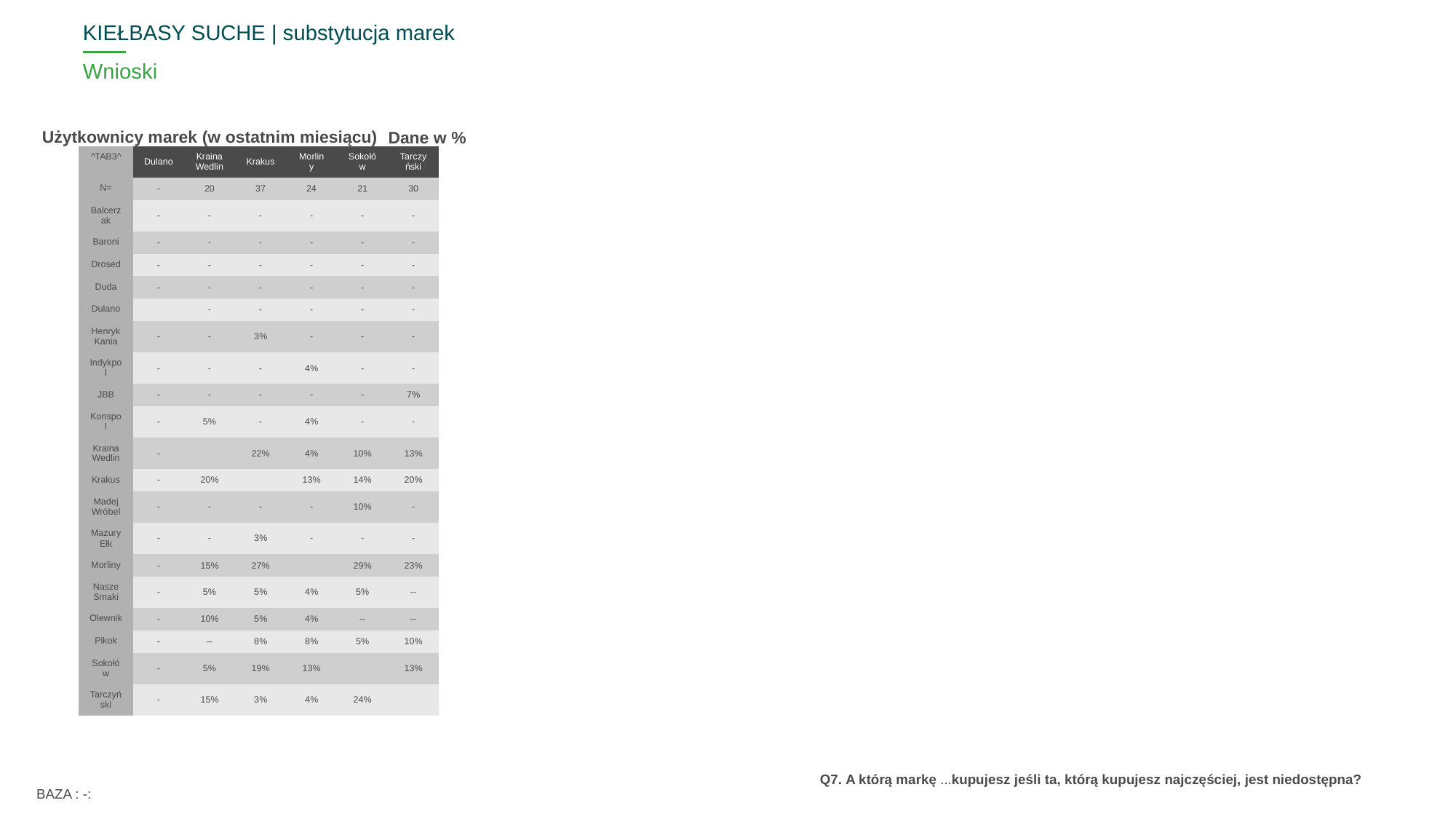

KIEŁBASY SUCHE | substytucja marek
# Wnioski
Użytkownicy marek (w ostatnim miesiącu)
Dane w %
| ^TAB3^ | Dulano | Kraina Wedlin | Krakus | Morliny | Sokołów | Tarczyński |
| --- | --- | --- | --- | --- | --- | --- |
| N= | - | 20 | 37 | 24 | 21 | 30 |
| Balcerzak | - | - | - | - | - | - |
| Baroni | - | - | - | - | - | - |
| Drosed | - | - | - | - | - | - |
| Duda | - | - | - | - | - | - |
| Dulano |  | - | - | - | - | - |
| Henryk Kania | - | - | 3% | - | - | - |
| Indykpol | - | - | - | 4% | - | - |
| JBB | - | - | - | - | - | 7% |
| Konspol | - | 5% | - | 4% | - | - |
| Kraina Wedlin | - |  | 22% | 4% | 10% | 13% |
| Krakus | - | 20% |  | 13% | 14% | 20% |
| Madej Wróbel | - | - | - | - | 10% | - |
| Mazury Ełk | - | - | 3% | - | - | - |
| Morliny | - | 15% | 27% |  | 29% | 23% |
| Nasze Smaki | - | 5% | 5% | 4% | 5% | -- |
| Olewnik | - | 10% | 5% | 4% | -- | -- |
| Pikok | - | -- | 8% | 8% | 5% | 10% |
| Sokołów | - | 5% | 19% | 13% |  | 13% |
| Tarczyński | - | 15% | 3% | 4% | 24% |  |

BAZA : -:
Q7. A którą markę ...kupujesz jeśli ta, którą kupujesz najczęściej, jest niedostępna?